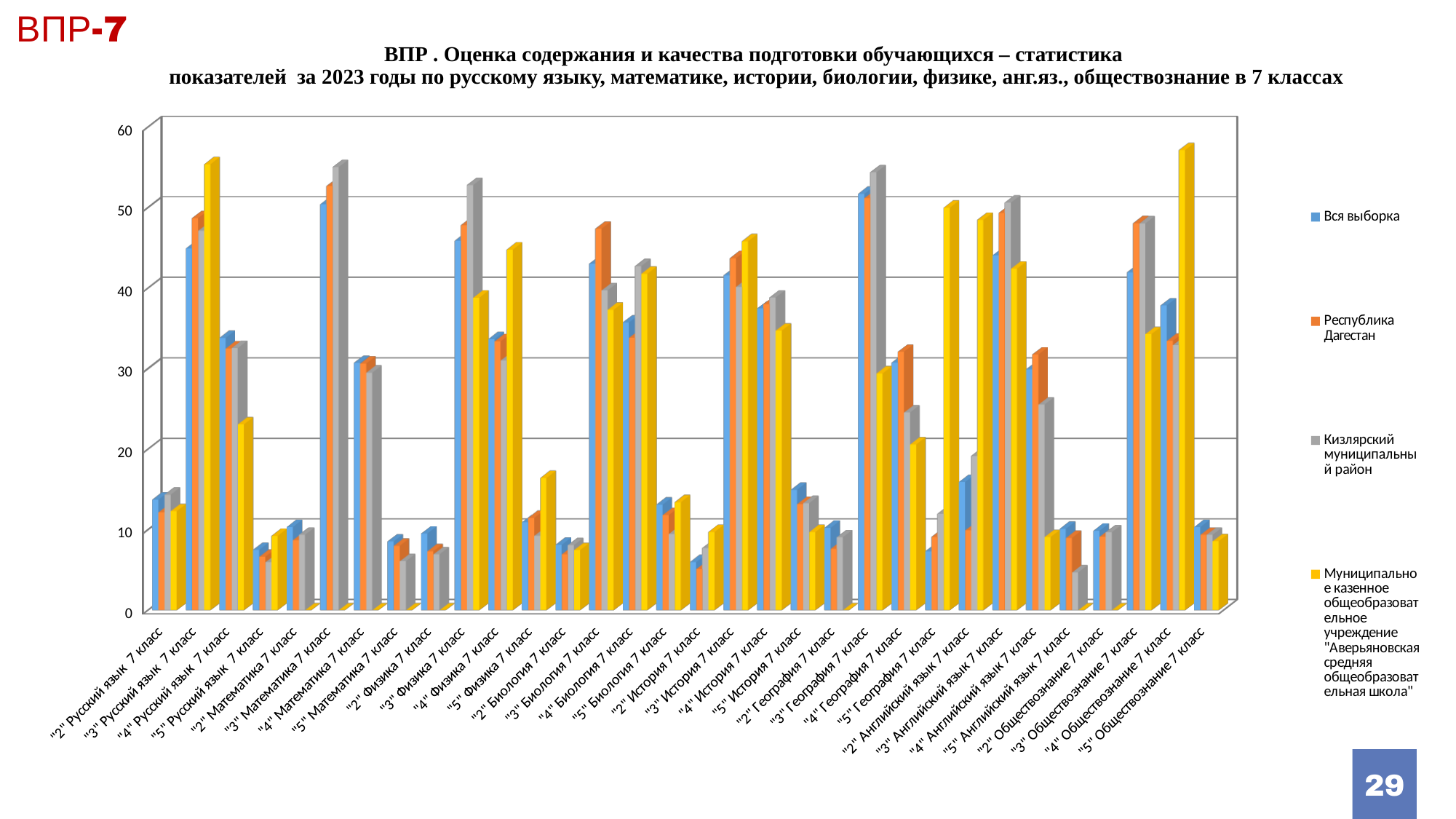

ВПР-7
# ВПР . Оценка содержания и качества подготовки обучающихся – статистика показателей  за 2023 годы по русскому языку, математике, истории, биологии, физике, анг.яз., обществознание в 7 классах

[unsupported chart]

29